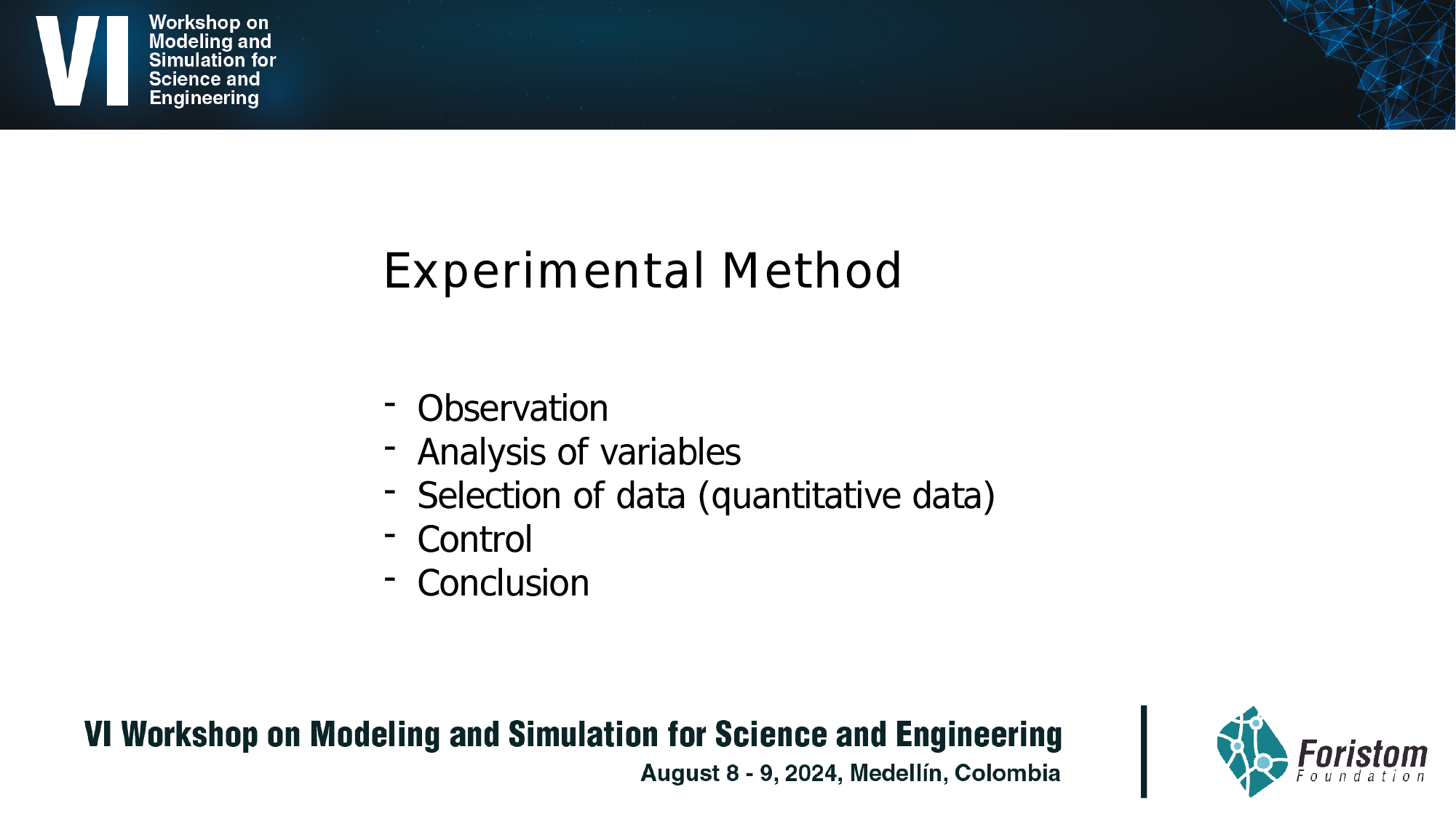

Experimental Method

Observation
Analysis of variables
Selection of data (quantitative data)
Control
Conclusion